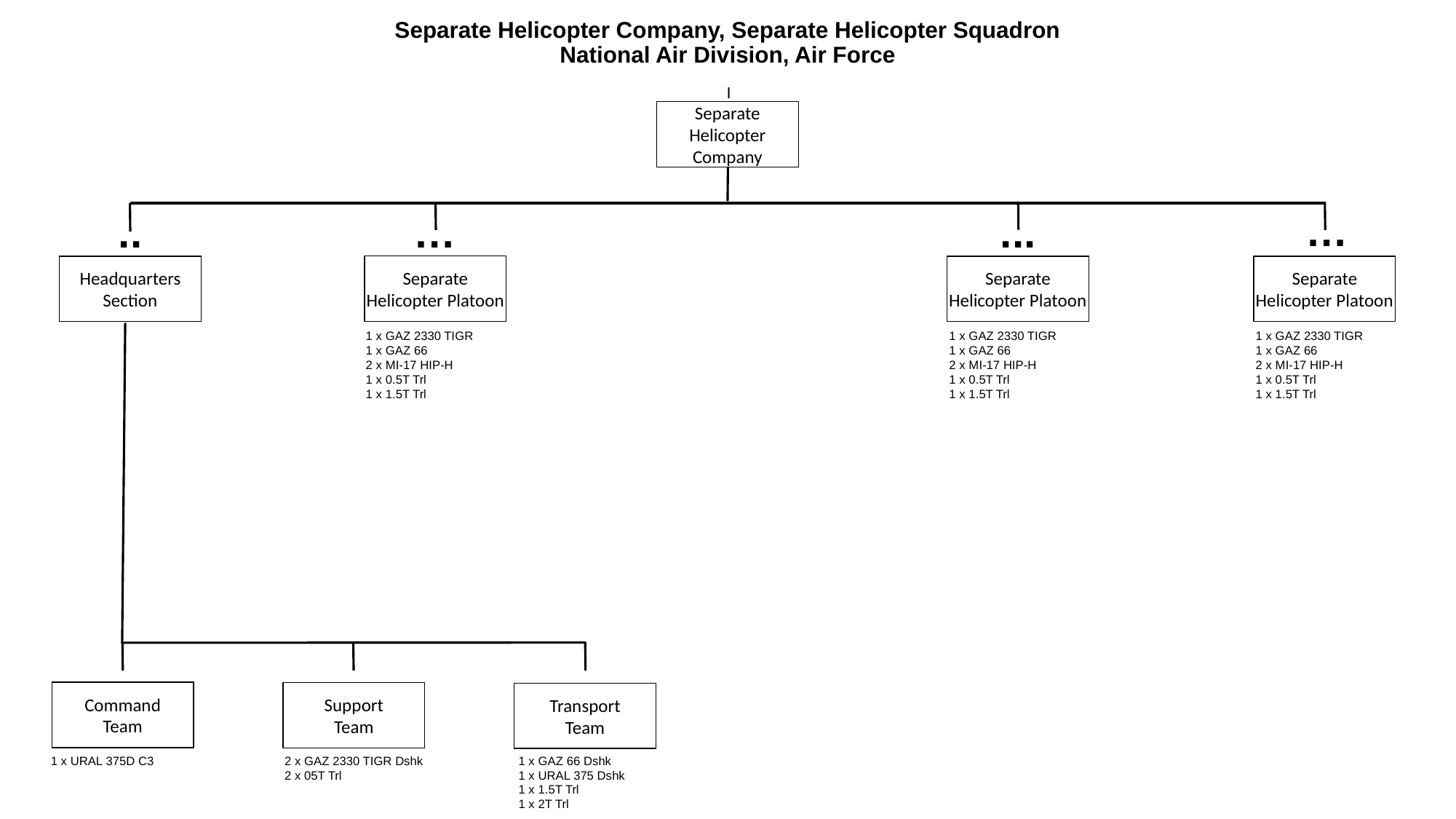

# Separate Helicopter Company, Separate Helicopter Squadron National Air Division, Air Force
I
Separate Helicopter Company
…
..
…
...
Separate Helicopter Platoon
Headquarters
Section
Separate Helicopter Platoon
Separate Helicopter Platoon
1 x GAZ 2330 TIGR
1 x GAZ 66
2 x MI-17 HIP-H
1 x 0.5T Trl
1 x 1.5T Trl
1 x GAZ 2330 TIGR
1 x GAZ 66
2 x MI-17 HIP-H
1 x 0.5T Trl
1 x 1.5T Trl
1 x GAZ 2330 TIGR
1 x GAZ 66
2 x MI-17 HIP-H
1 x 0.5T Trl
1 x 1.5T Trl
Command
Team
Support
Team
Transport
Team
1 x URAL 375D C3
2 x GAZ 2330 TIGR Dshk
2 x 05T Trl
1 x GAZ 66 Dshk
1 x URAL 375 Dshk
1 x 1.5T Trl
1 x 2T Trl